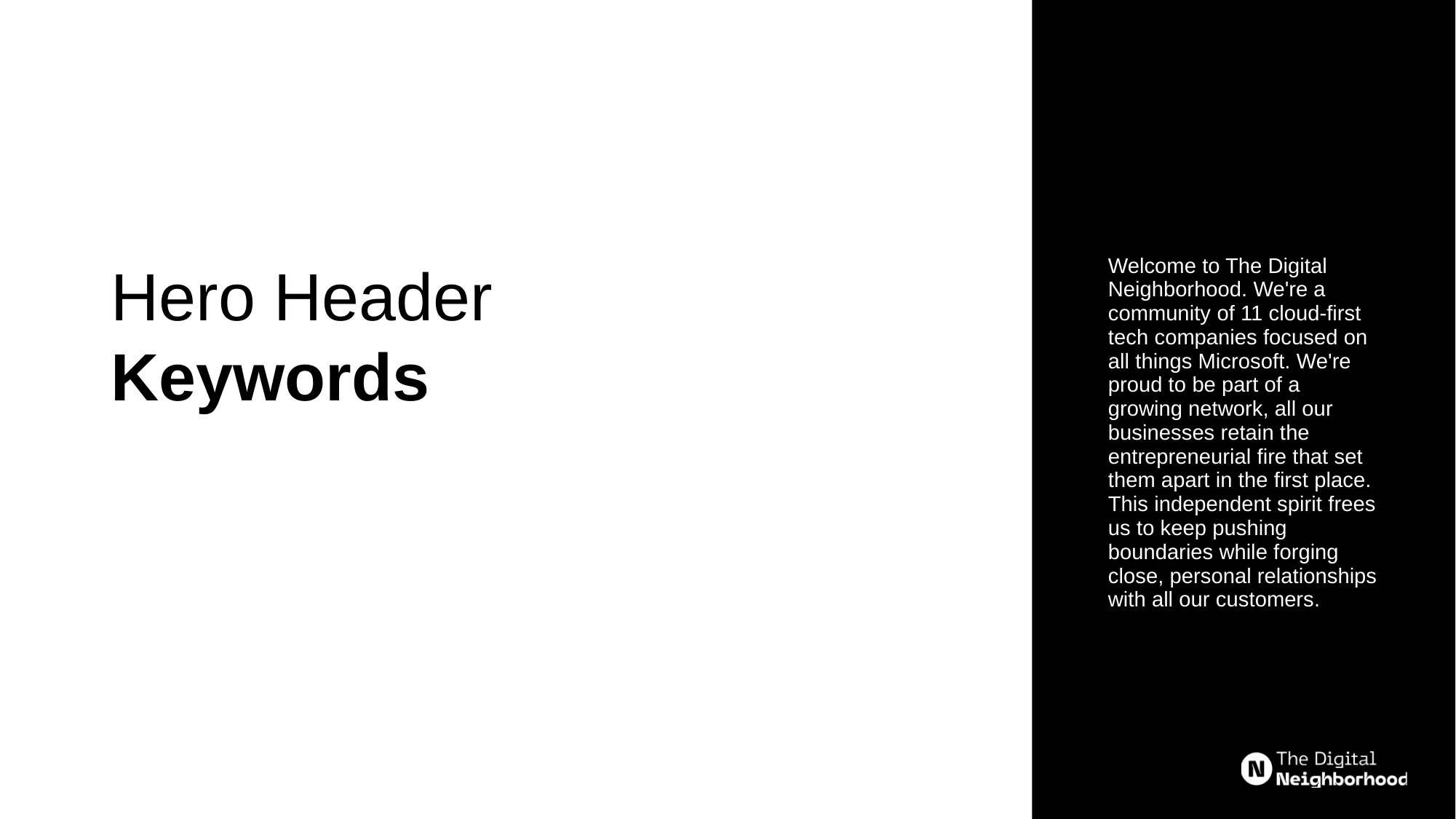

Hero Header
Keywords
Welcome to The Digital Neighborhood. We're a community of 11 cloud-first tech companies focused on all things Microsoft. We're proud to be part of a growing network, all our businesses retain the entrepreneurial fire that set them apart in the first place. This independent spirit frees us to keep pushing boundaries while forging close, personal relationships with all our customers.